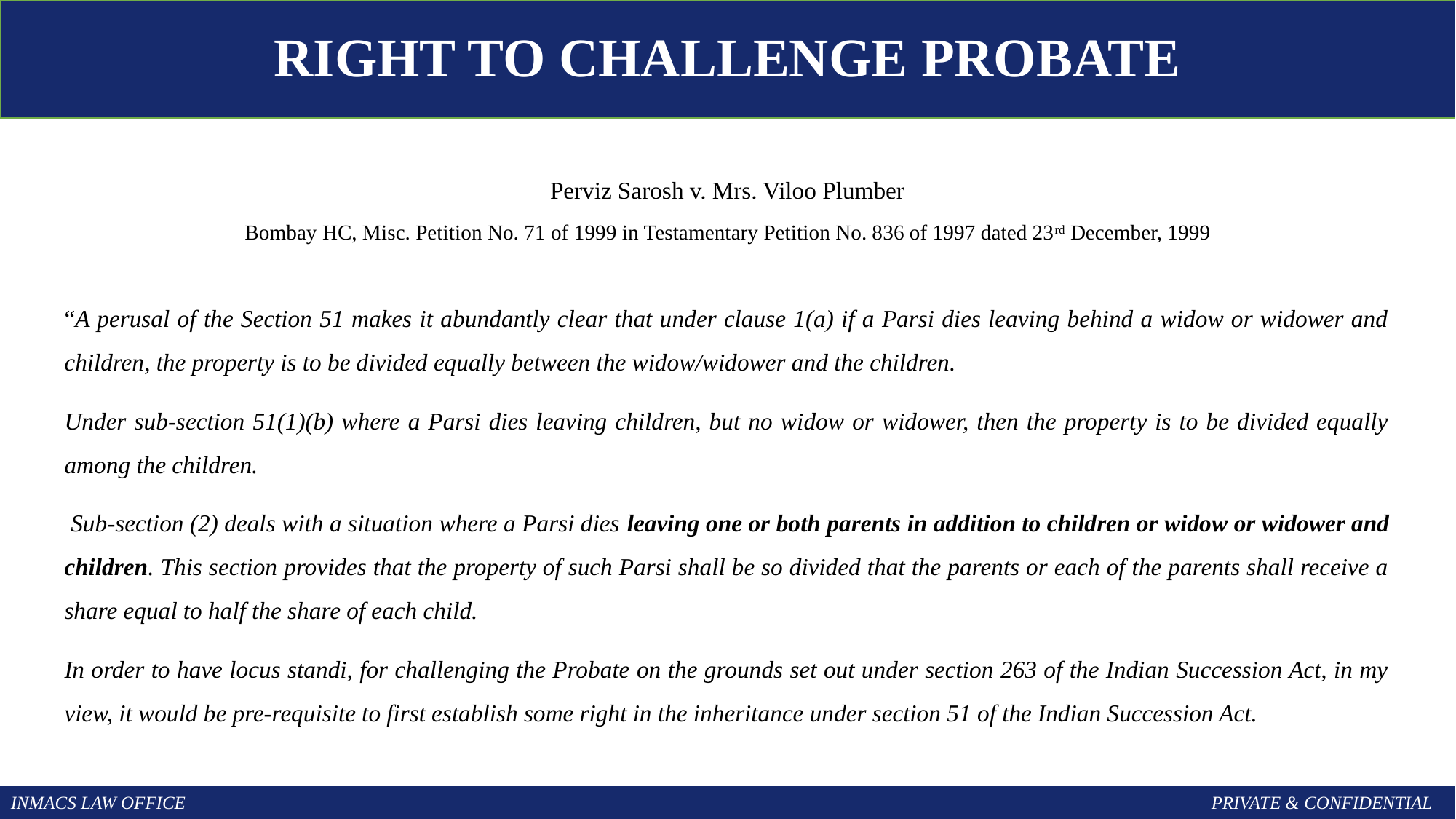

RIGHT TO CHALLENGE PROBATE
Perviz Sarosh v. Mrs. Viloo Plumber
Bombay HC, Misc. Petition No. 71 of 1999 in Testamentary Petition No. 836 of 1997 dated 23rd December, 1999

“A perusal of the Section 51 makes it abundantly clear that under clause 1(a) if a Parsi dies leaving behind a widow or widower and children, the property is to be divided equally between the widow/widower and the children.
Under sub-section 51(1)(b) where a Parsi dies leaving children, but no widow or widower, then the property is to be divided equally among the children.
 Sub-section (2) deals with a situation where a Parsi dies leaving one or both parents in addition to children or widow or widower and children. This section provides that the property of such Parsi shall be so divided that the parents or each of the parents shall receive a share equal to half the share of each child.
In order to have locus standi, for challenging the Probate on the grounds set out under section 263 of the Indian Succession Act, in my view, it would be pre-requisite to first establish some right in the inheritance under section 51 of the Indian Succession Act.
INMACS LAW OFFICE										PRIVATE & CONFIDENTIAL